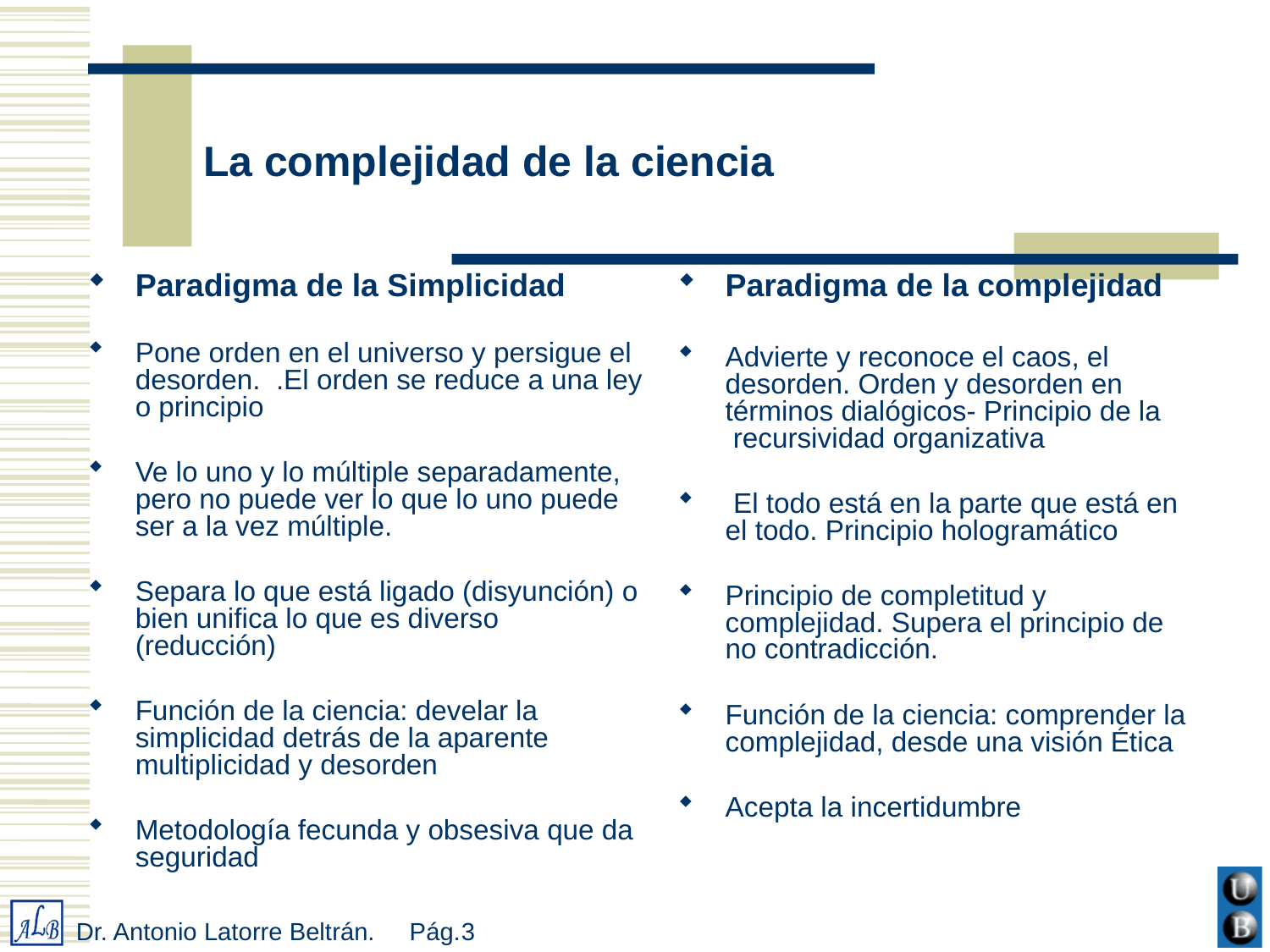

# La complejidad de la ciencia
Paradigma de la Simplicidad

Pone orden en el universo y persigue el desorden.  .El orden se reduce a una ley o principio

Ve lo uno y lo múltiple separadamente, pero no puede ver lo que lo uno puede ser a la vez múltiple.

Separa lo que está ligado (disyunción) o bien unifica lo que es diverso (reducción)

Función de la ciencia: develar la simplicidad detrás de la aparente multiplicidad y desorden

Metodología fecunda y obsesiva que da seguridad
Paradigma de la complejidad

Advierte y reconoce el caos, el desorden. Orden y desorden en términos dialógicos- Principio de la      recursividad organizativa

 El todo está en la parte que está en el todo. Principio hologramático

Principio de completitud y complejidad. Supera el principio de no contradicción.

Función de la ciencia: comprender la complejidad, desde una visión Ética

Acepta la incertidumbre